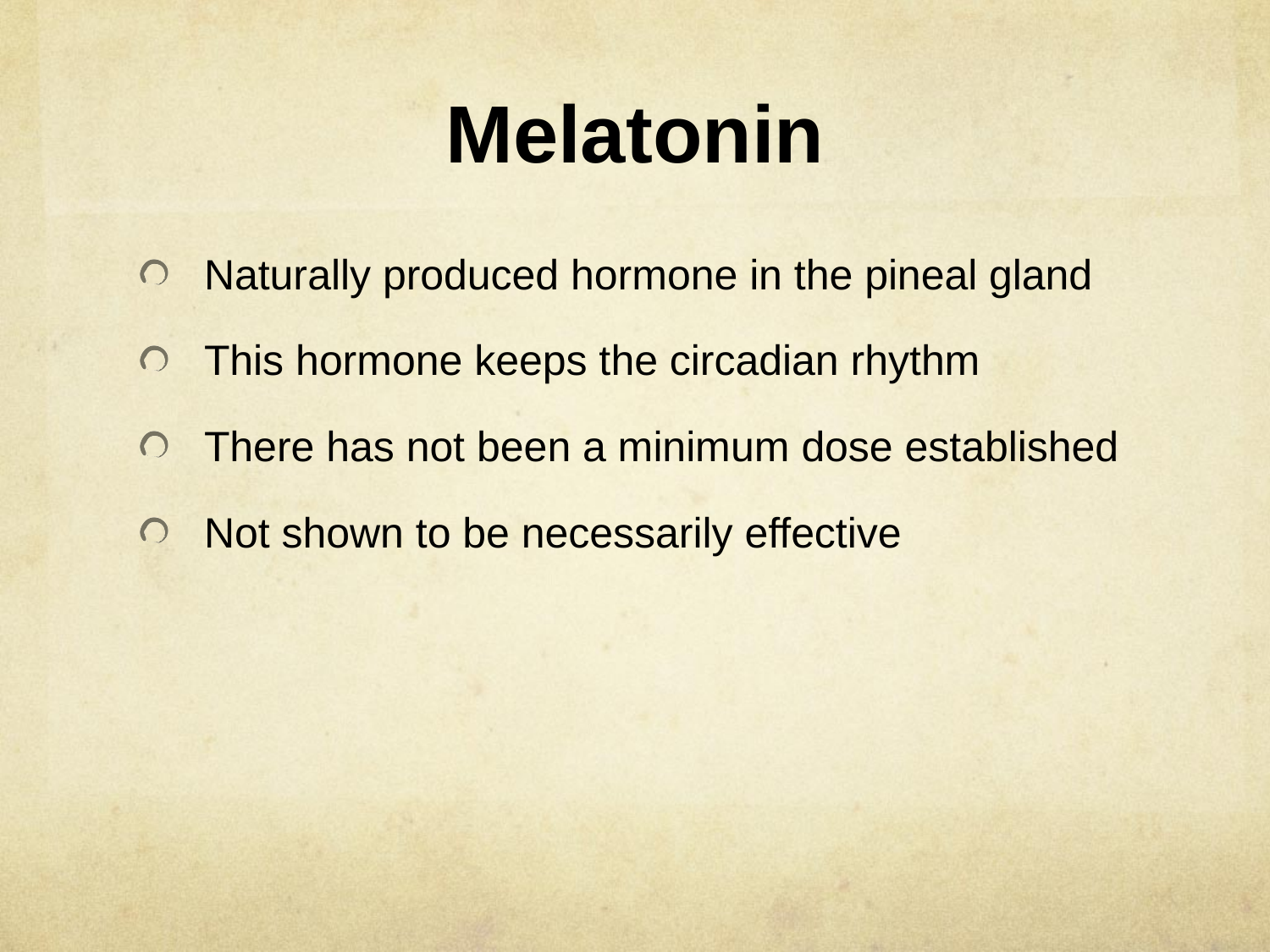

# Melatonin
Naturally produced hormone in the pineal gland
This hormone keeps the circadian rhythm
There has not been a minimum dose established
Not shown to be necessarily effective